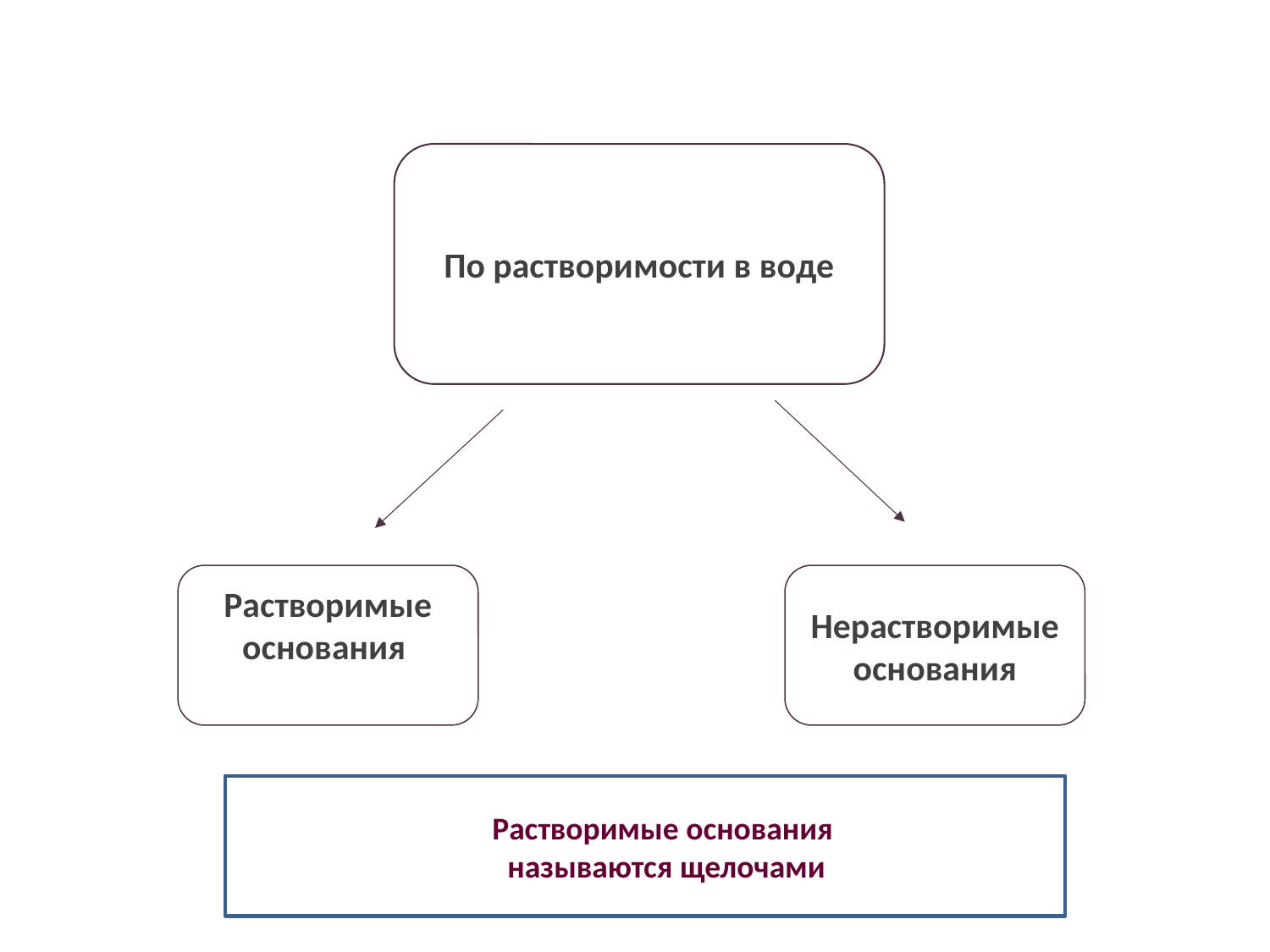

По растворимости в воде
Нерастворимые основания
Растворимые основания

      Растворимые основания
      называются щелочами